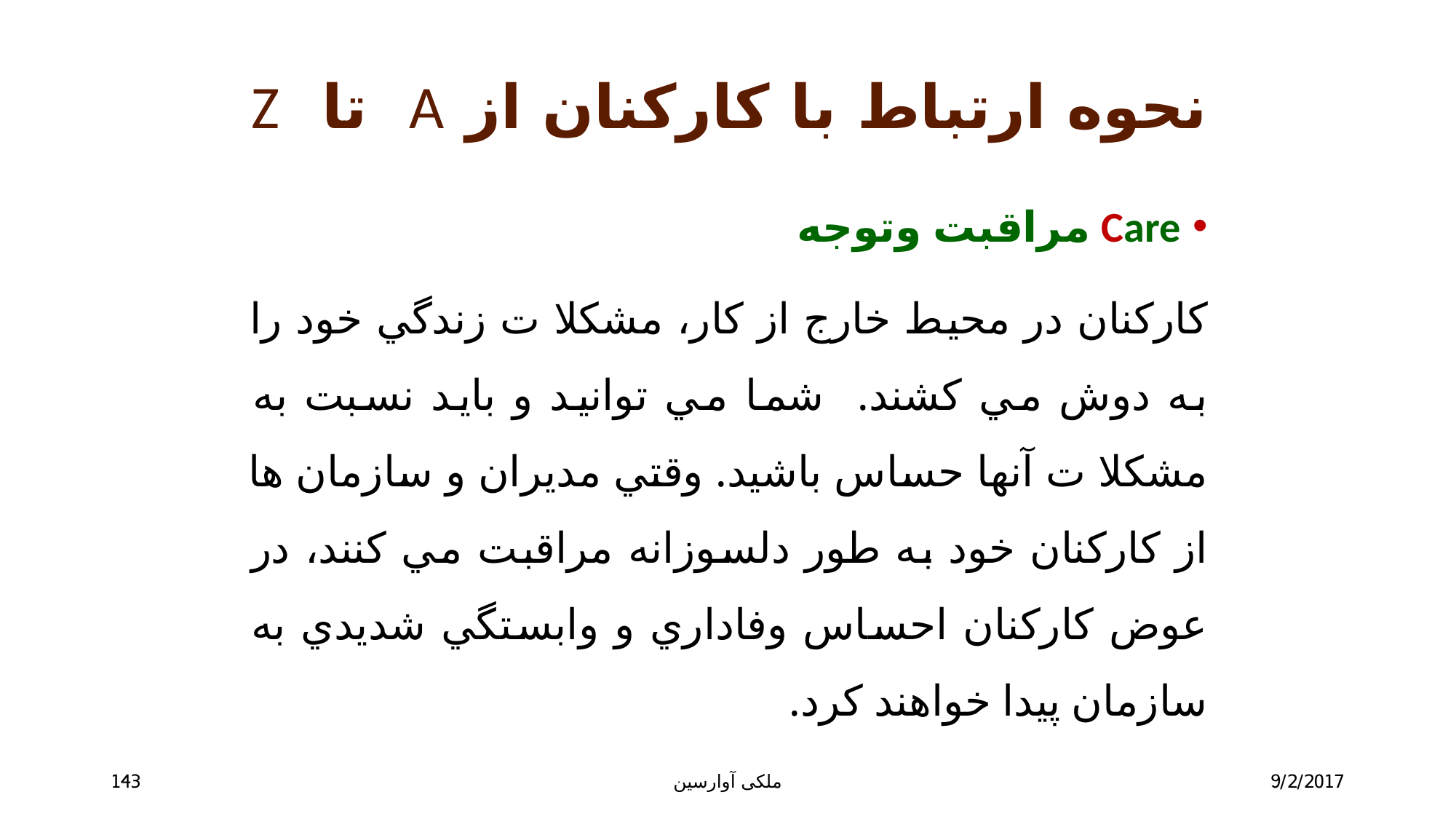

# نحوه ارتباط با کارکنان از A  تا  Z
Care مراقبت وتوجه
کارکنان در محيط خارج از کار، مشکلا ت زندگي خود را به دوش مي کشند.  شما مي توانيد و بايد نسبت به مشکلا ت آنها حساس باشيد. وقتي مديران و سازمان ها از کارکنان خود به طور دلسوزانه مراقبت مي کنند، در عوض کارکنان احساس وفاداري و وابستگي شديدي به سازمان پيدا خواهند کرد.
143
ملکی آوارسین
9/2/2017